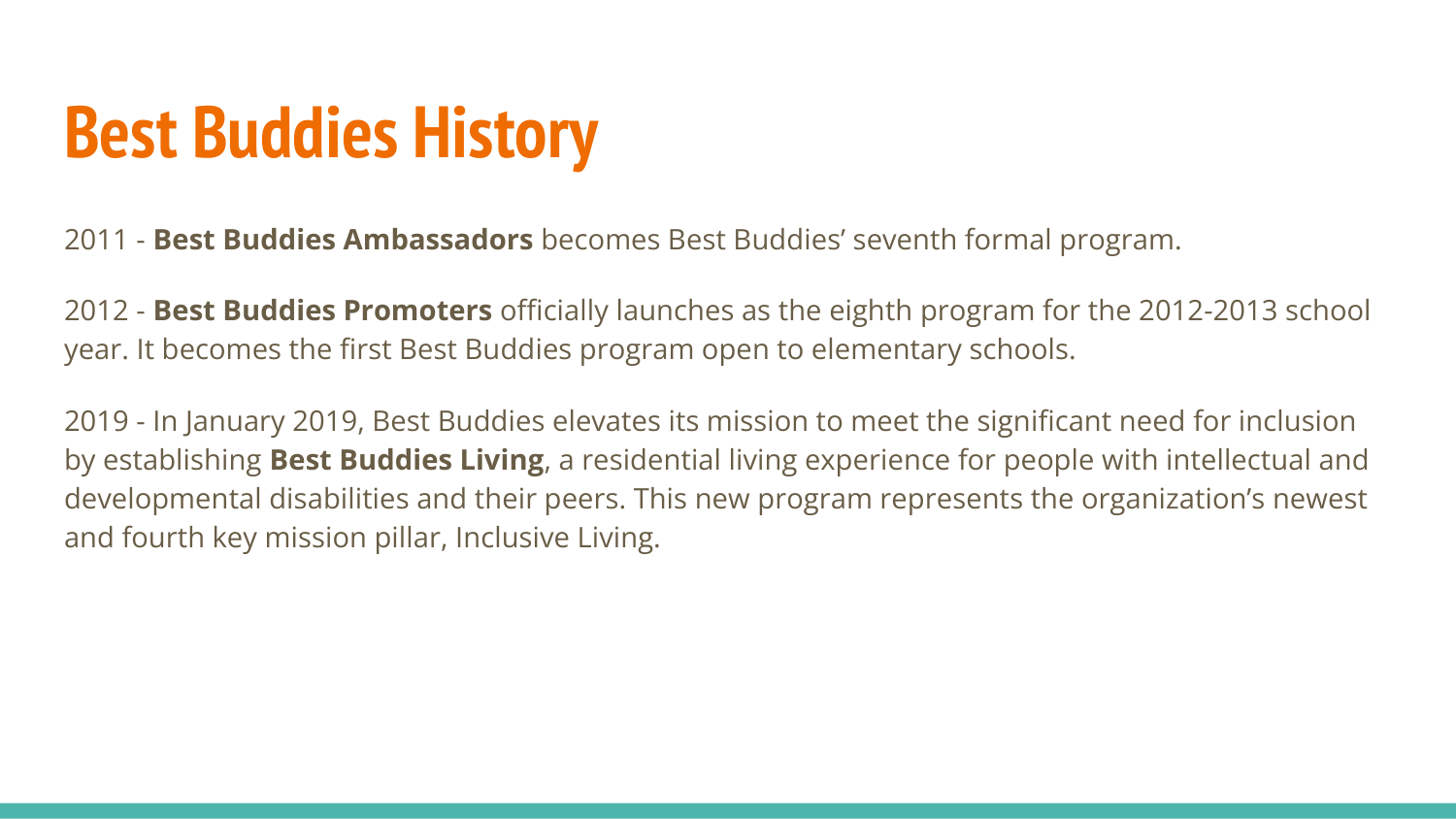

# Best Buddies History
2011 - Best Buddies Ambassadors becomes Best Buddies’ seventh formal program.
2012 - Best Buddies Promoters officially launches as the eighth program for the 2012-2013 school year. It becomes the first Best Buddies program open to elementary schools.
2019 - In January 2019, Best Buddies elevates its mission to meet the significant need for inclusion by establishing Best Buddies Living, a residential living experience for people with intellectual and developmental disabilities and their peers. This new program represents the organization’s newest and fourth key mission pillar, Inclusive Living.